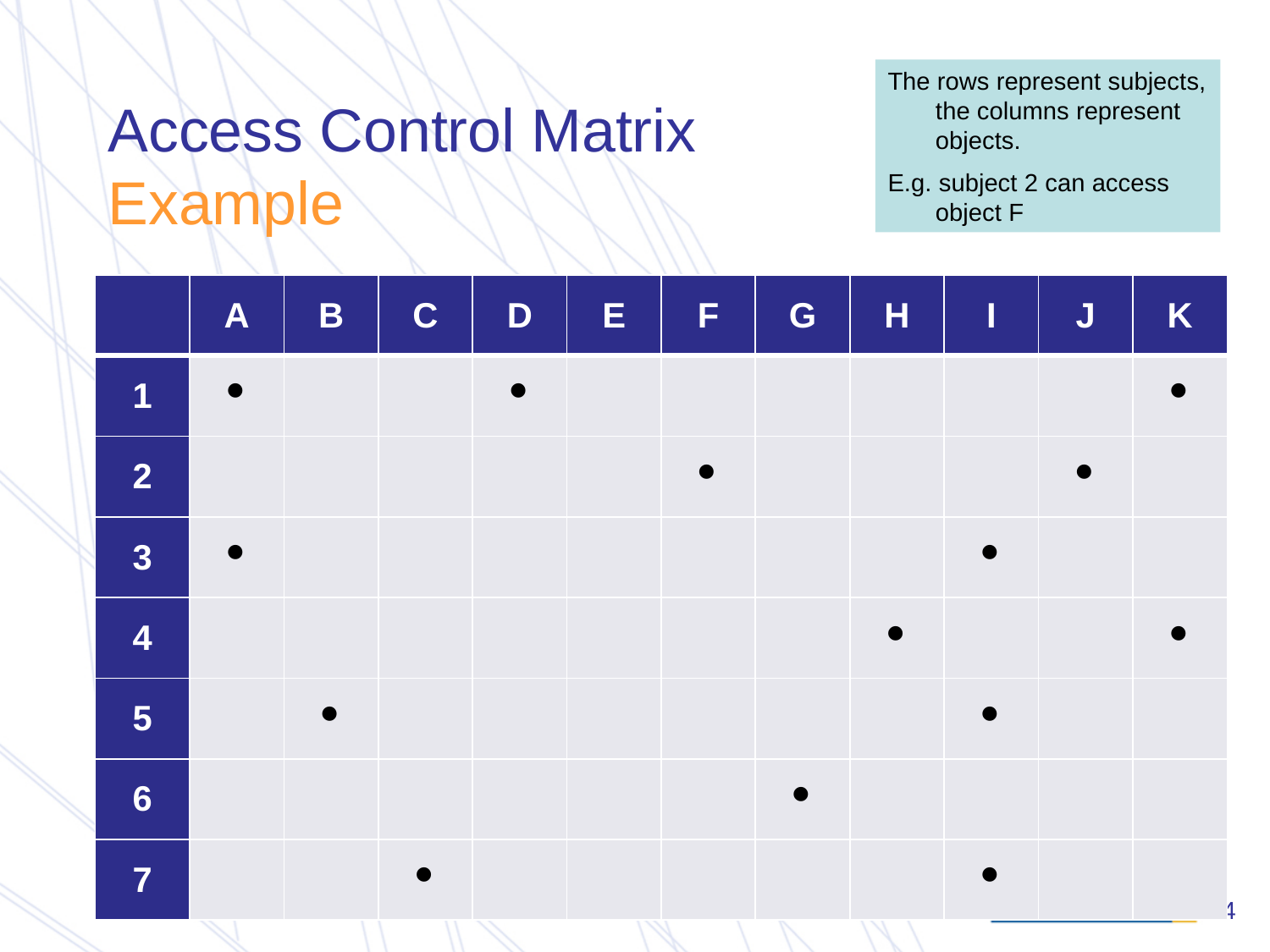

The rows represent subjects, the columns represent objects.
E.g. subject 2 can access object F
# Access Control Matrix Example
|  | A | B | C | D | E | F | G | H | I | J | K |
| --- | --- | --- | --- | --- | --- | --- | --- | --- | --- | --- | --- |
| 1 | • |  |  | • |  |  |  |  |  |  | • |
| 2 |  |  |  |  |  | • |  |  |  | • |  |
| 3 | • |  |  |  |  |  |  |  | • |  |  |
| 4 |  |  |  |  |  |  |  | • |  |  | • |
| 5 |  | • |  |  |  |  |  |  | • |  |  |
| 6 |  |  |  |  |  |  | • |  |  |  |  |
| 7 |  |  | • |  |  |  |  |  | • |  |  |
L02 Access Controls
44